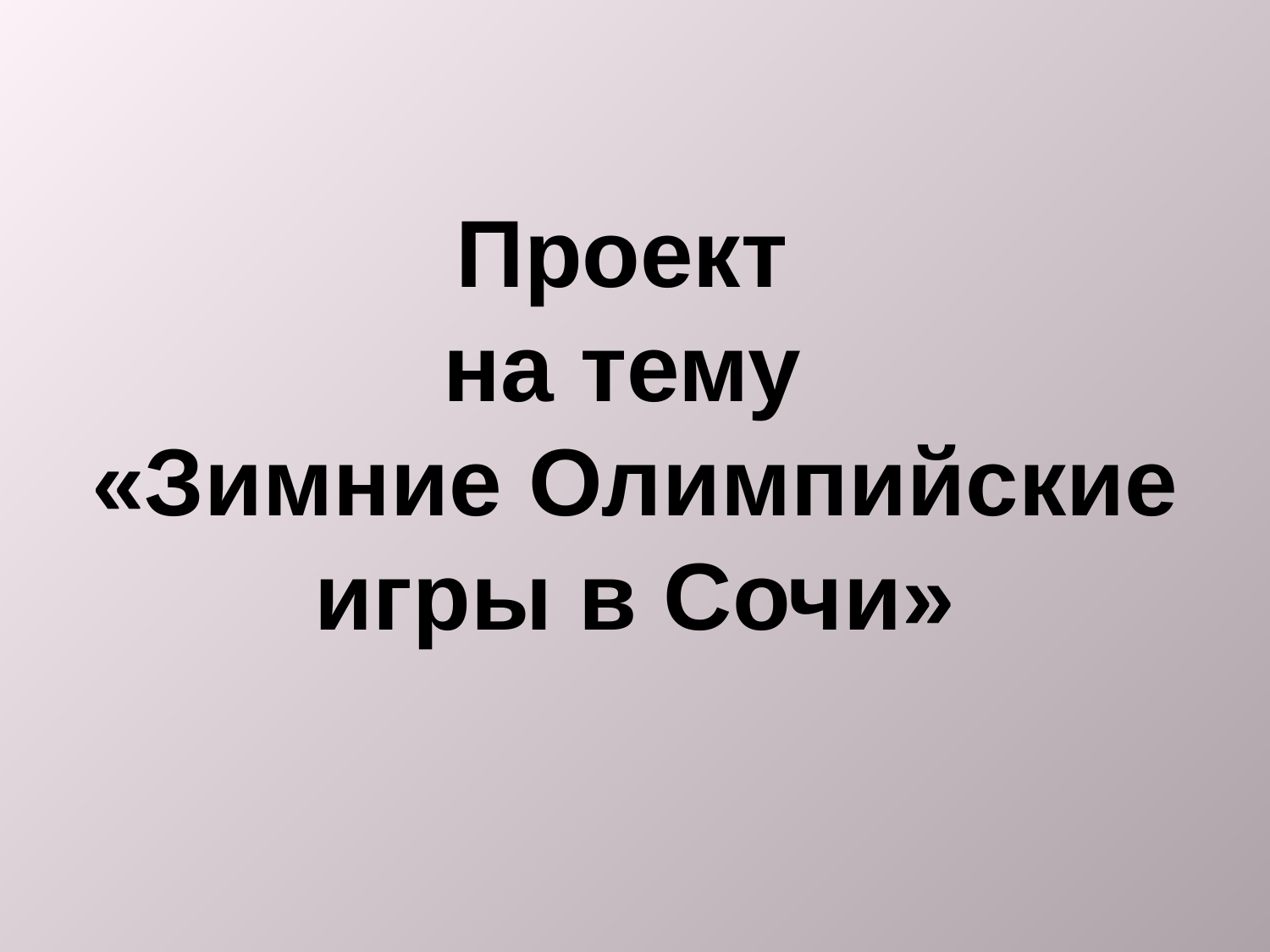

# Проект на тему «Зимние Олимпийские игры в Сочи»